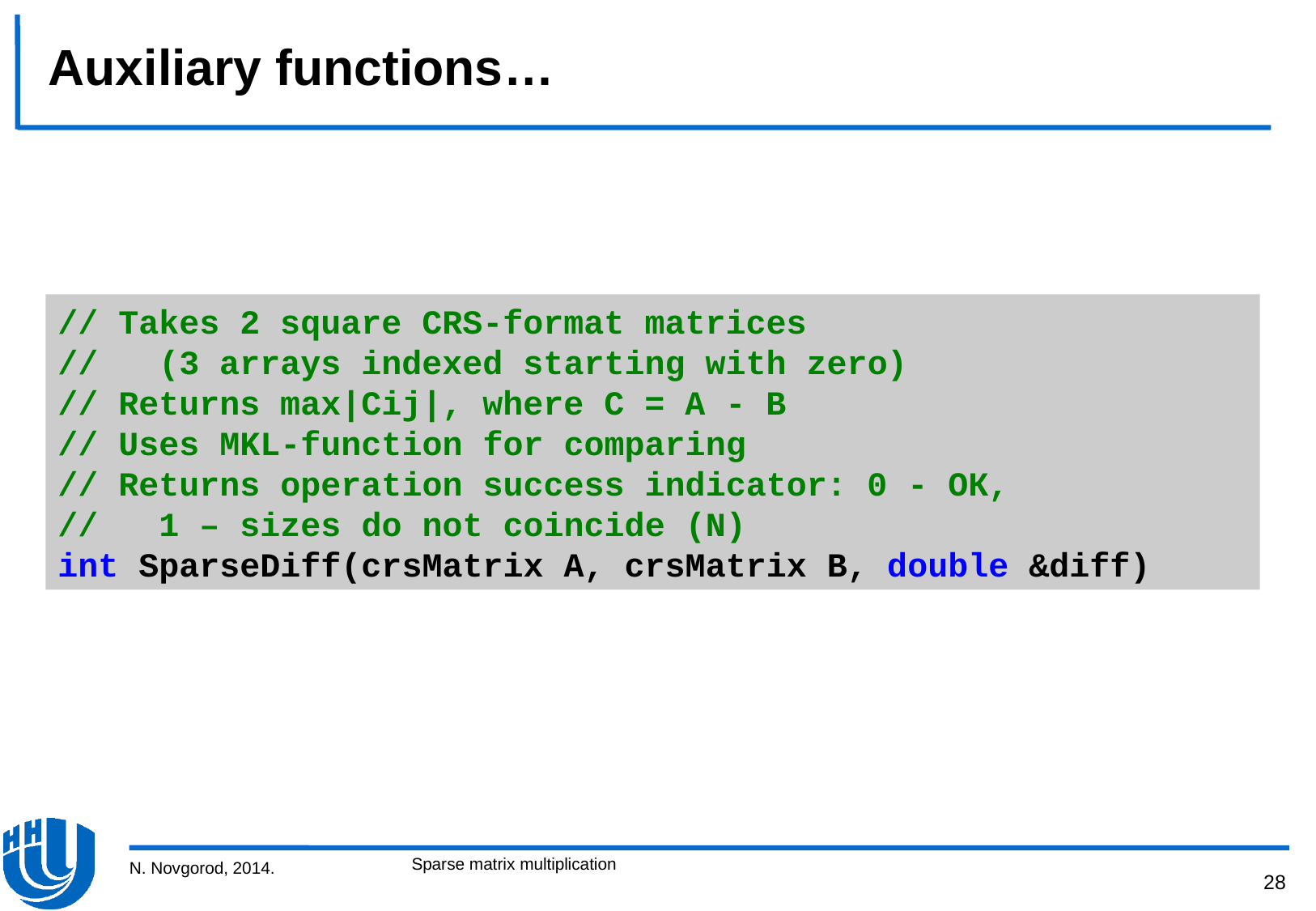

# Auxiliary functions…
// Takes 2 square CRS-format matrices
//   (3 arrays indexed starting with zero)
// Returns max|Cij|, where C = A - B
// Uses MKL-function for comparing
// Returns operation success indicator: 0 - ОК,
//   1 – sizes do not coincide (N)
int SparseDiff(crsMatrix A, crsMatrix B, double &diff)
Sparse matrix multiplication
N. Novgorod, 2014.
28